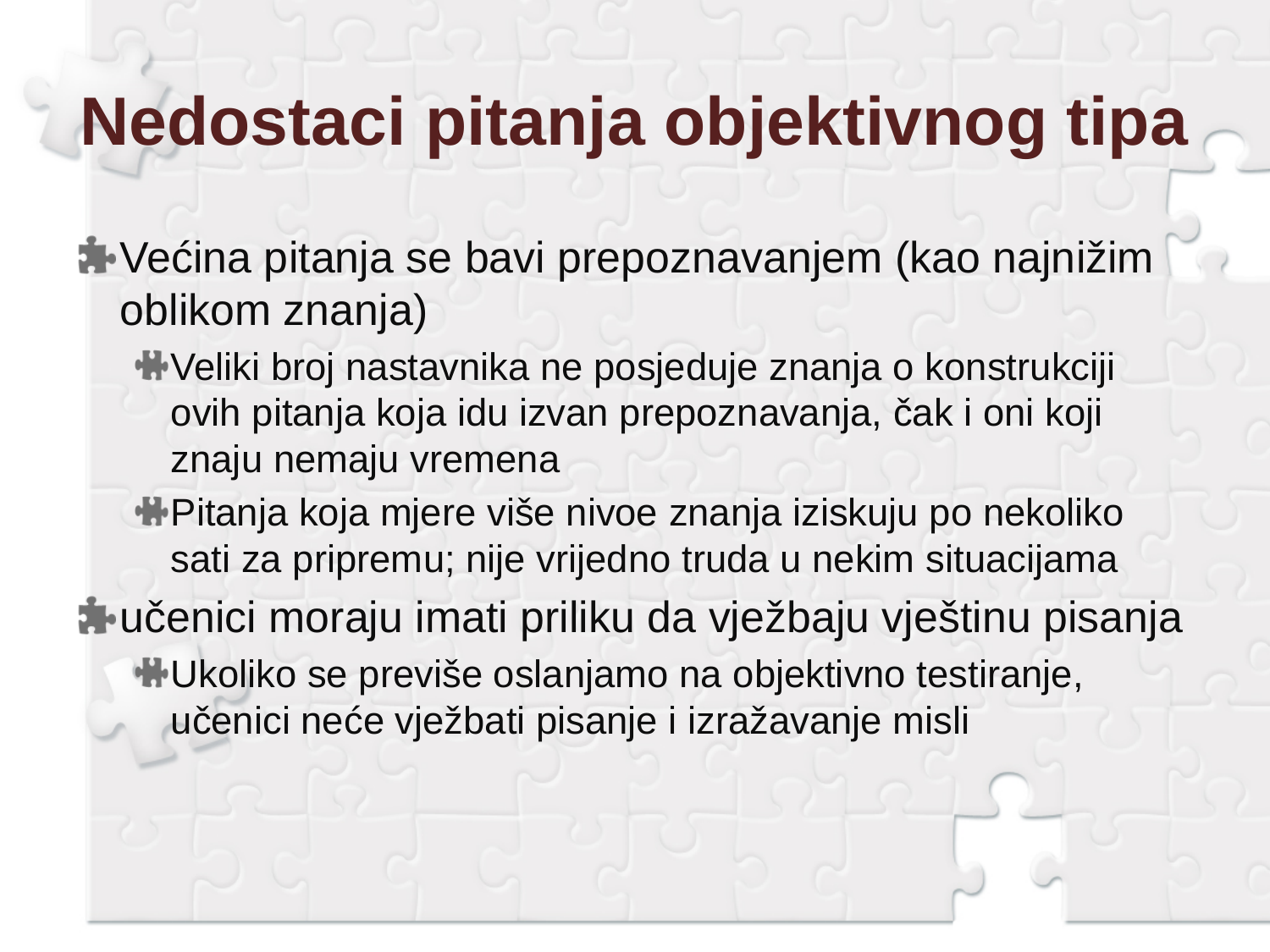

# Nedostaci pitanja objektivnog tipa
Većina pitanja se bavi prepoznavanjem (kao najnižim oblikom znanja)
Veliki broj nastavnika ne posjeduje znanja o konstrukciji ovih pitanja koja idu izvan prepoznavanja, čak i oni koji znaju nemaju vremena
Pitanja koja mjere više nivoe znanja iziskuju po nekoliko sati za pripremu; nije vrijedno truda u nekim situacijama
učenici moraju imati priliku da vježbaju vještinu pisanja
Ukoliko se previše oslanjamo na objektivno testiranje, učenici neće vježbati pisanje i izražavanje misli